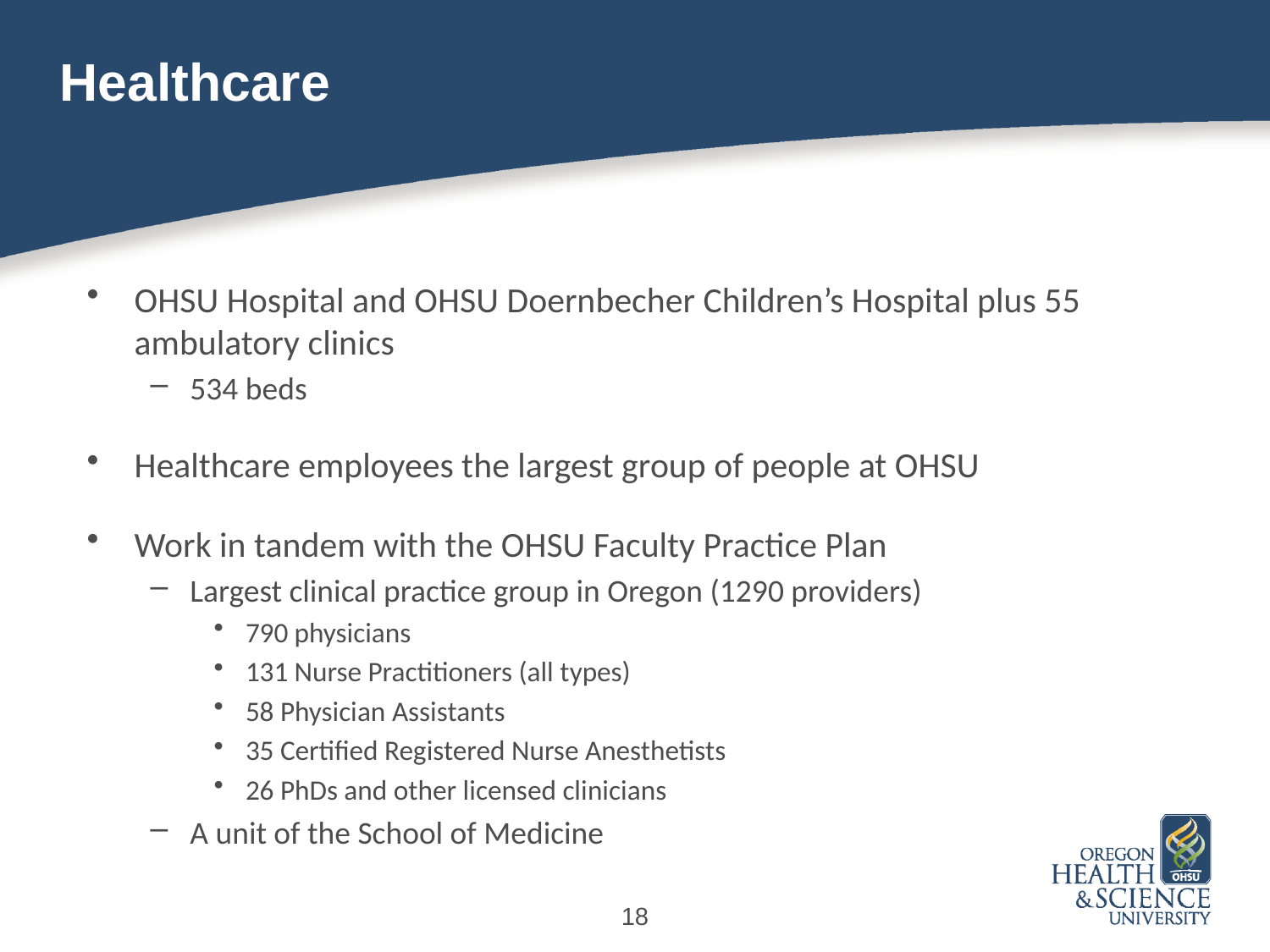

Healthcare
OHSU Hospital and OHSU Doernbecher Children’s Hospital plus 55 ambulatory clinics
534 beds

Healthcare employees the largest group of people at OHSU

Work in tandem with the OHSU Faculty Practice Plan
Largest clinical practice group in Oregon (1290 providers)
790 physicians
131 Nurse Practitioners (all types)
58 Physician Assistants
35 Certified Registered Nurse Anesthetists
26 PhDs and other licensed clinicians
A unit of the School of Medicine

18